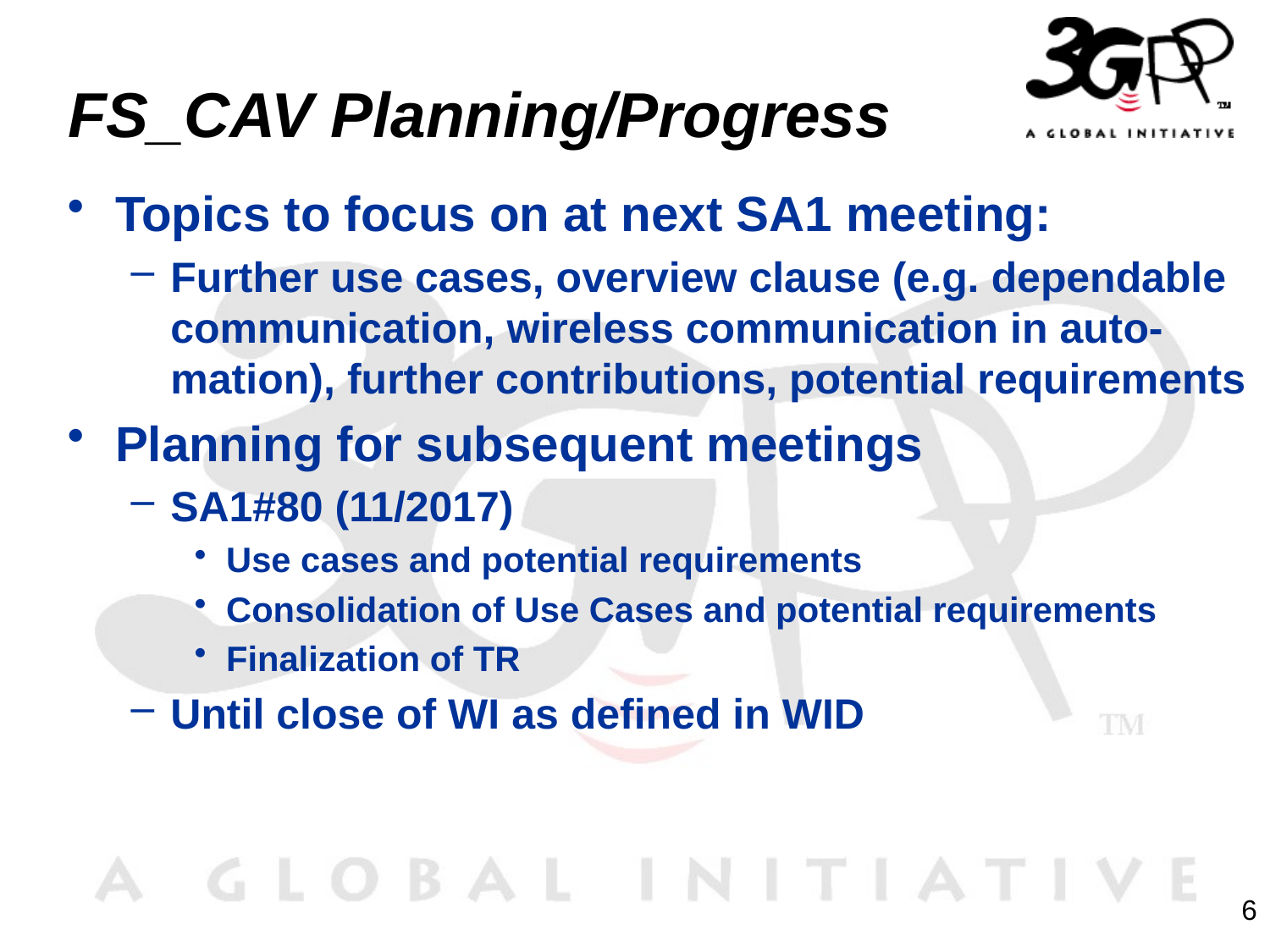

# FS_CAV Planning/Progress
Topics to focus on at next SA1 meeting:
Further use cases, overview clause (e.g. dependable communication, wireless communication in auto-mation), further contributions, potential requirements
Planning for subsequent meetings
SA1#80 (11/2017)
Use cases and potential requirements
Consolidation of Use Cases and potential requirements
Finalization of TR
Until close of WI as defined in WID
6